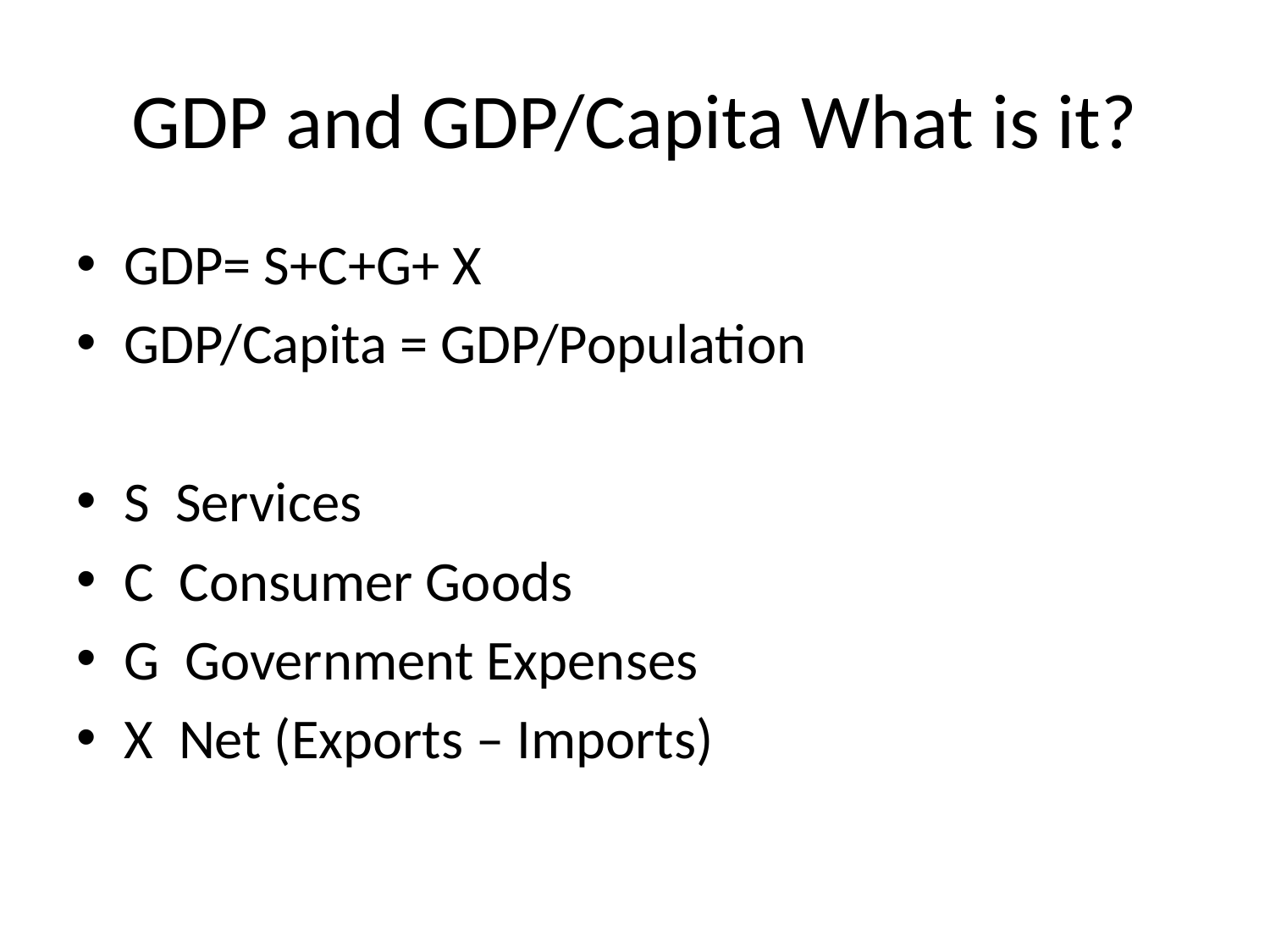

# GDP and GDP/Capita What is it?
GDP= S+C+G+ X
GDP/Capita = GDP/Population

S  Services
C  Consumer Goods
G  Government Expenses
X  Net (Exports – Imports)